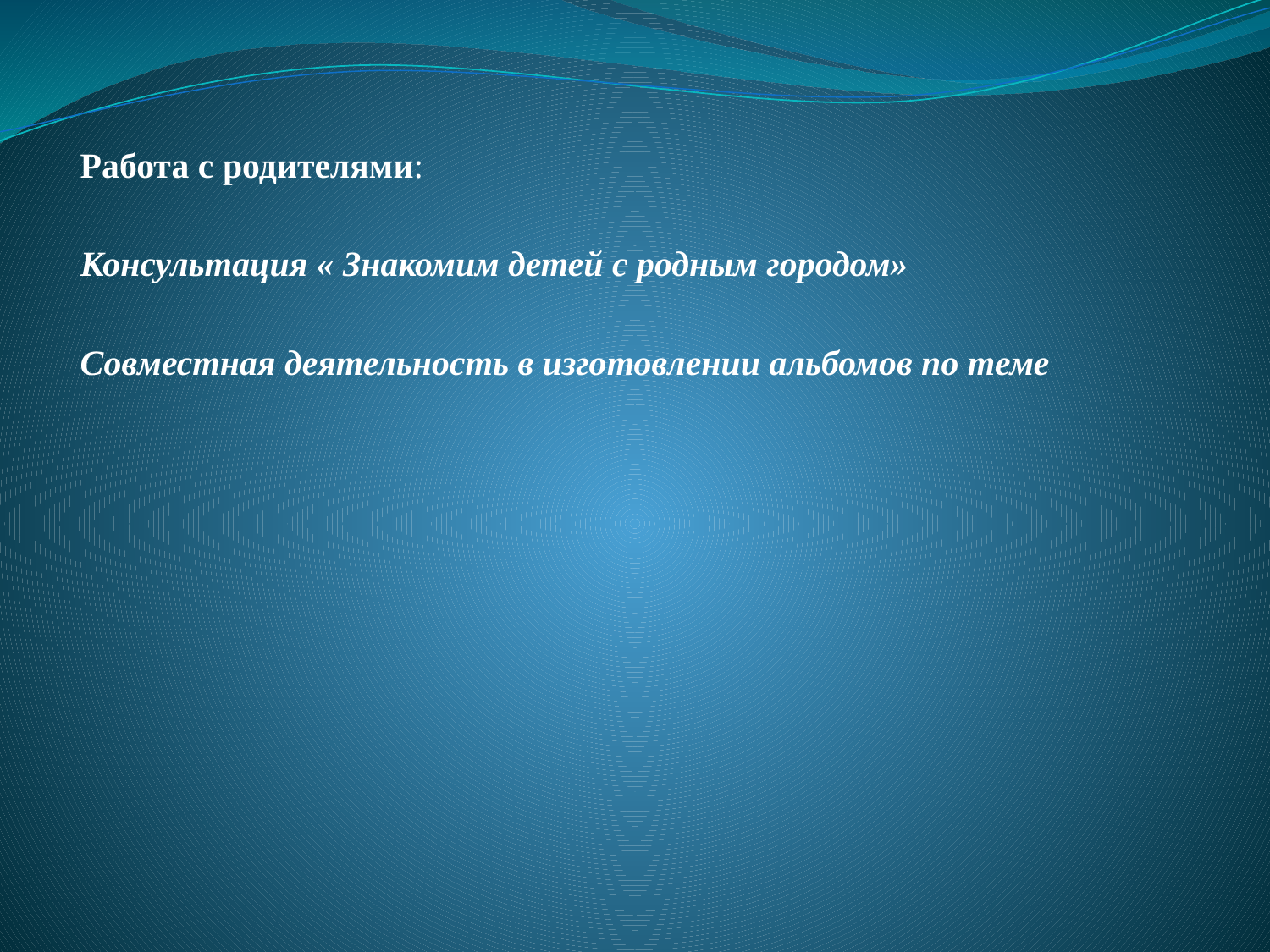

Работа с родителями:

Консультация « Знакомим детей с родным городом»

Совместная деятельность в изготовлении альбомов по теме